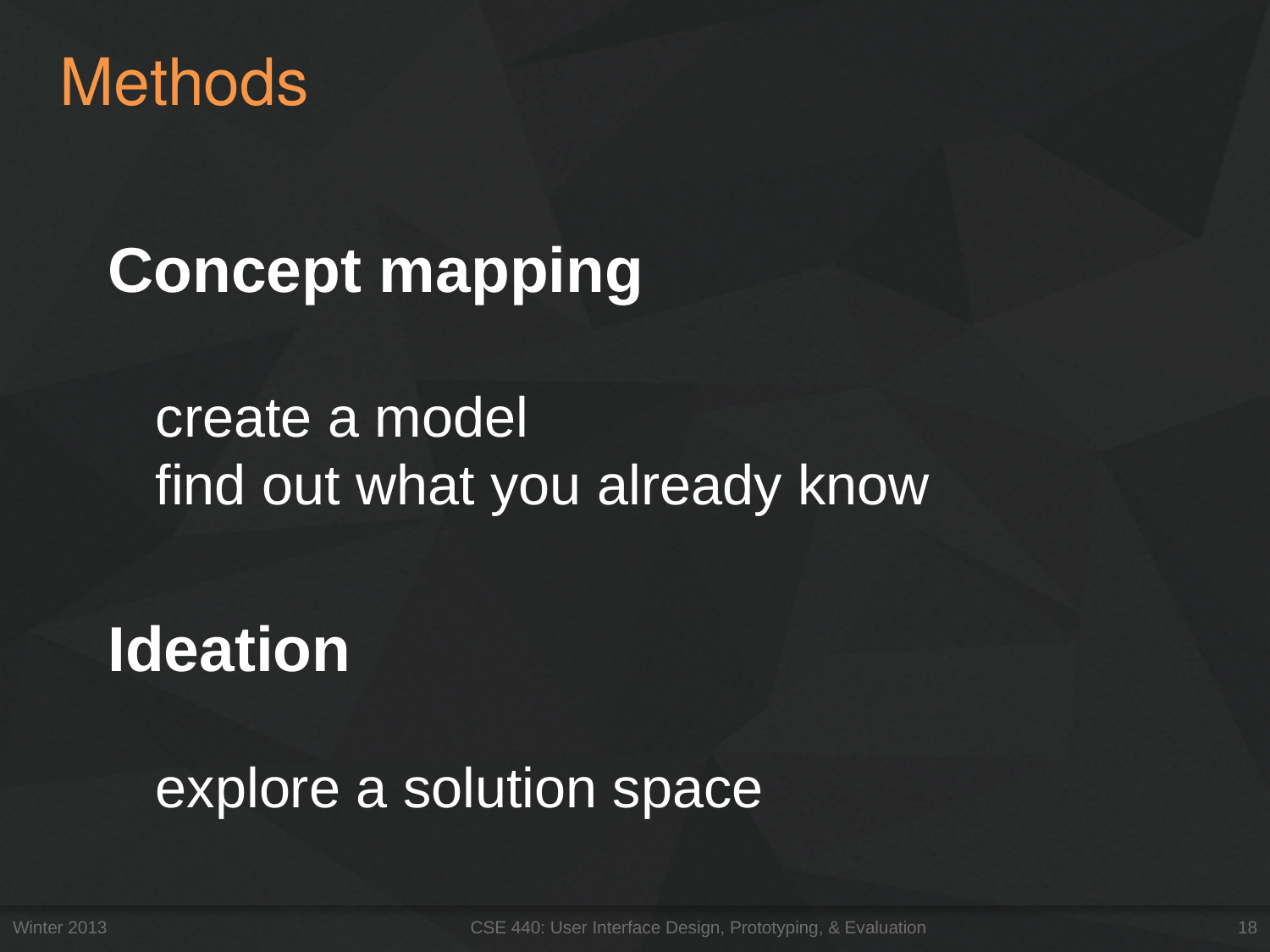

# Methods
Concept mapping
create a model
find out what you already know

Ideation
explore a solution space
Winter 2013
CSE 440: User Interface Design, Prototyping, & Evaluation
18